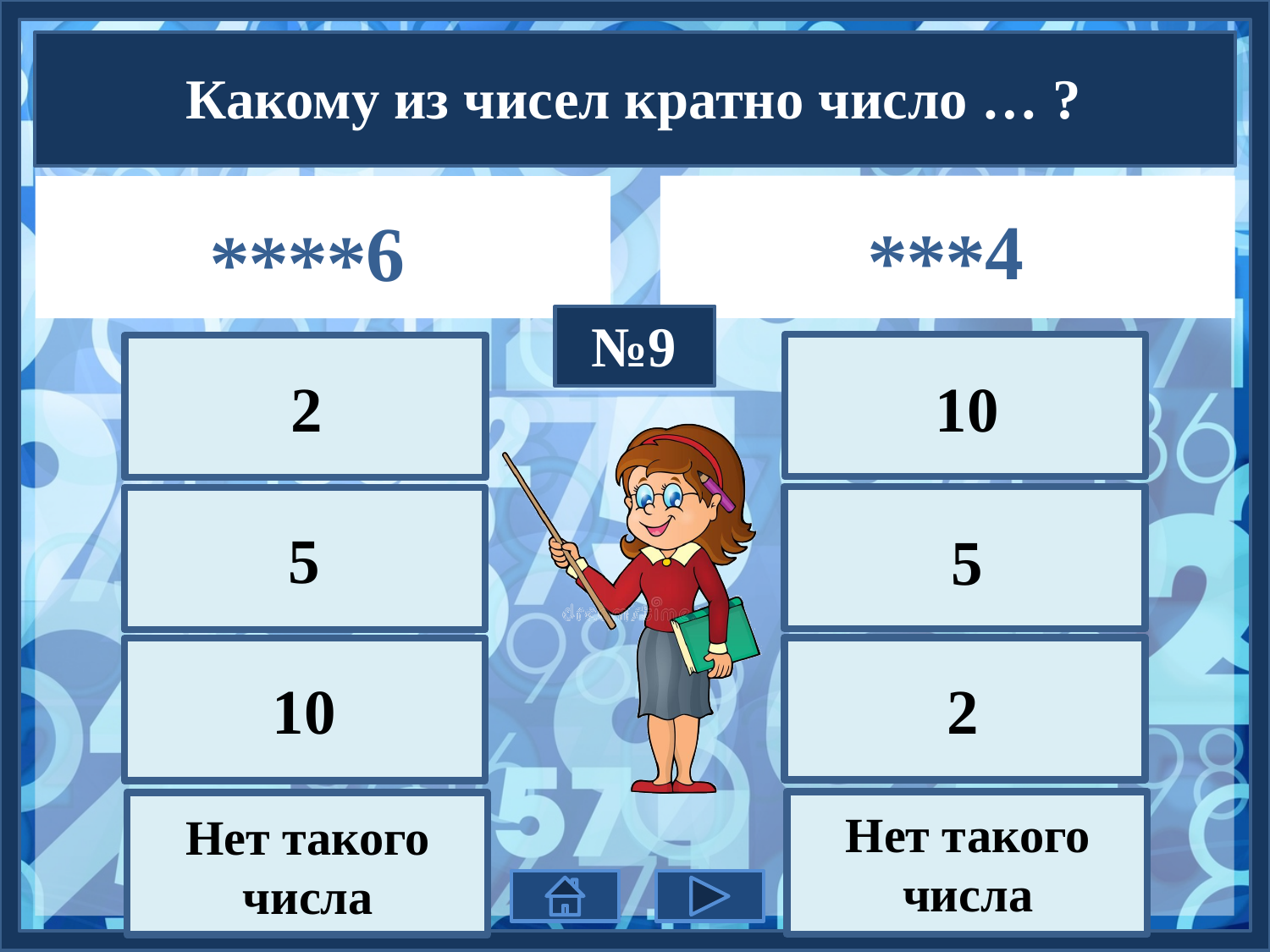

Какому из чисел кратно число … ?
⁎⁎⁎4
⁎⁎⁎⁎6
№9
2
10
5
5
2
10
Нет такого числа
Нет такого числа